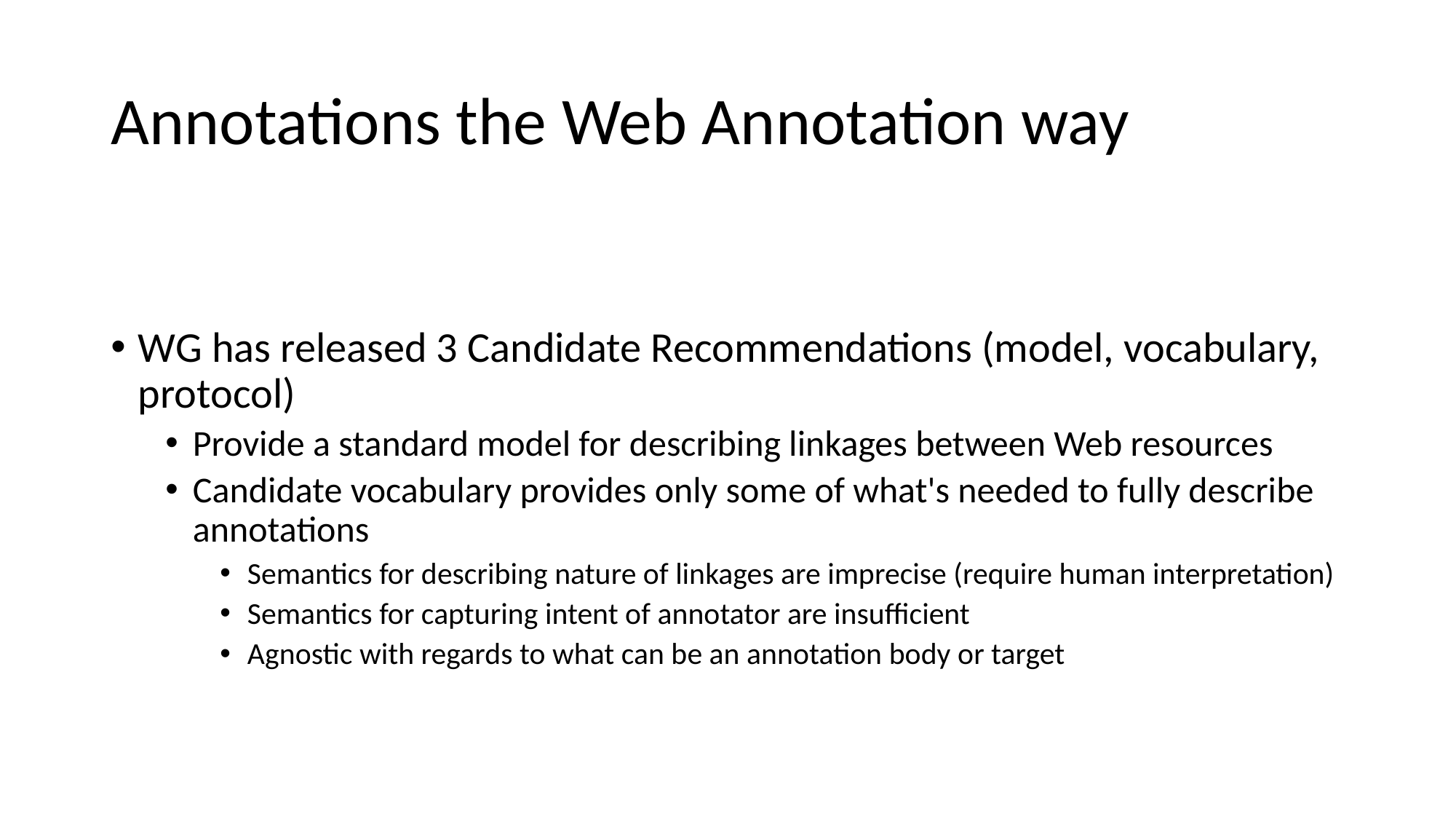

# Annotations the Web Annotation way
WG has released 3 Candidate Recommendations (model, vocabulary, protocol)
Provide a standard model for describing linkages between Web resources
Candidate vocabulary provides only some of what's needed to fully describe annotations
Semantics for describing nature of linkages are imprecise (require human interpretation)
Semantics for capturing intent of annotator are insufficient
Agnostic with regards to what can be an annotation body or target